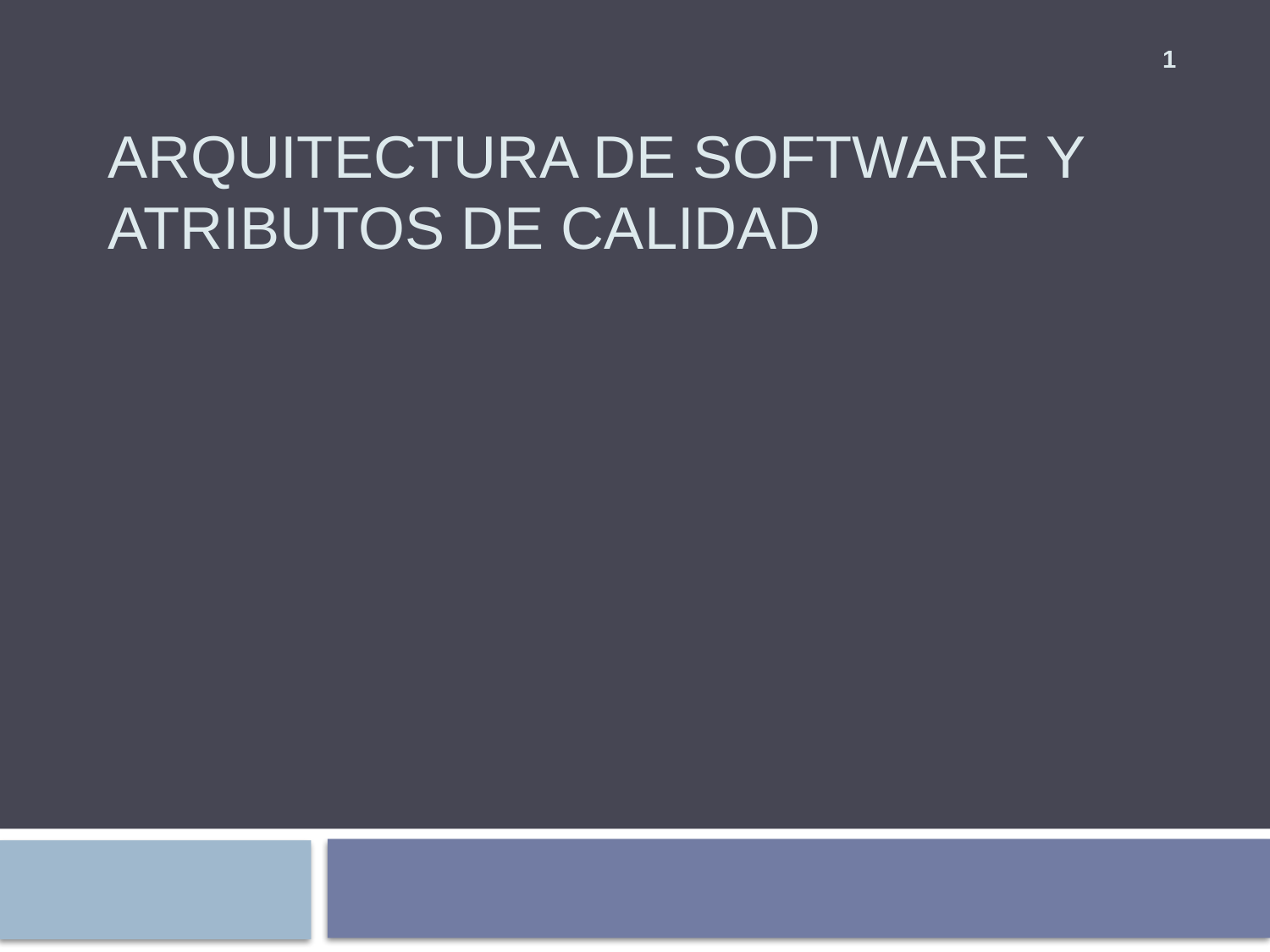

1
# Arquitectura de Software y Atributos de Calidad